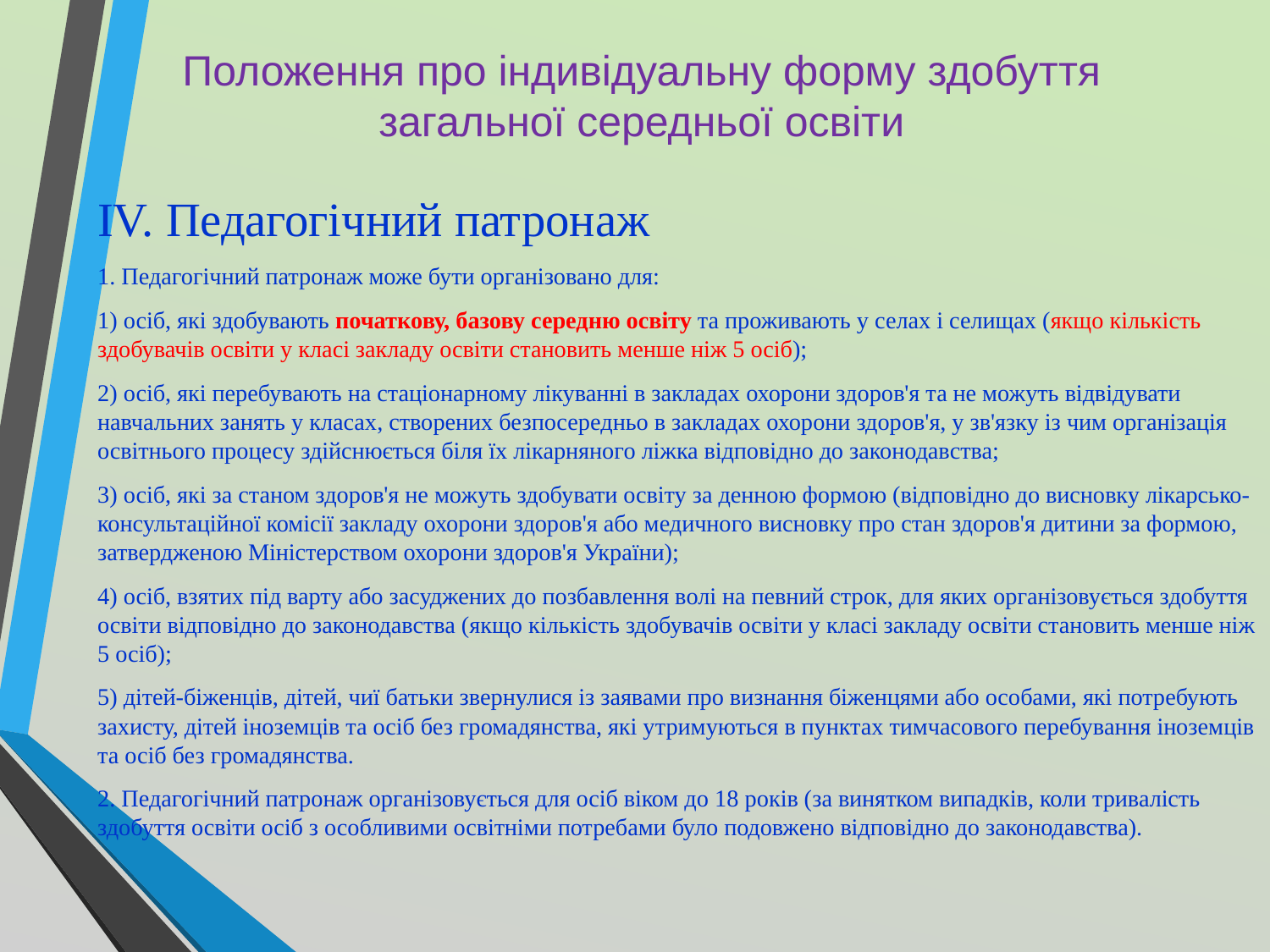

# Положення про індивідуальну форму здобуття загальної середньої освіти
IV. Педагогічний патронаж
1. Педагогічний патронаж може бути організовано для:
1) осіб, які здобувають початкову, базову середню освіту та проживають у селах і селищах (якщо кількість здобувачів освіти у класі закладу освіти становить менше ніж 5 осіб);
2) осіб, які перебувають на стаціонарному лікуванні в закладах охорони здоров'я та не можуть відвідувати навчальних занять у класах, створених безпосередньо в закладах охорони здоров'я, у зв'язку із чим організація освітнього процесу здійснюється біля їх лікарняного ліжка відповідно до законодавства;
3) осіб, які за станом здоров'я не можуть здобувати освіту за денною формою (відповідно до висновку лікарсько-консультаційної комісії закладу охорони здоров'я або медичного висновку про стан здоров'я дитини за формою, затвердженою Міністерством охорони здоров'я України);
4) осіб, взятих під варту або засуджених до позбавлення волі на певний строк, для яких організовується здобуття освіти відповідно до законодавства (якщо кількість здобувачів освіти у класі закладу освіти становить менше ніж 5 осіб);
5) дітей-біженців, дітей, чиї батьки звернулися із заявами про визнання біженцями або особами, які потребують захисту, дітей іноземців та осіб без громадянства, які утримуються в пунктах тимчасового перебування іноземців та осіб без громадянства.
2. Педагогічний патронаж організовується для осіб віком до 18 років (за винятком випадків, коли тривалість здобуття освіти осіб з особливими освітніми потребами було подовжено відповідно до законодавства).